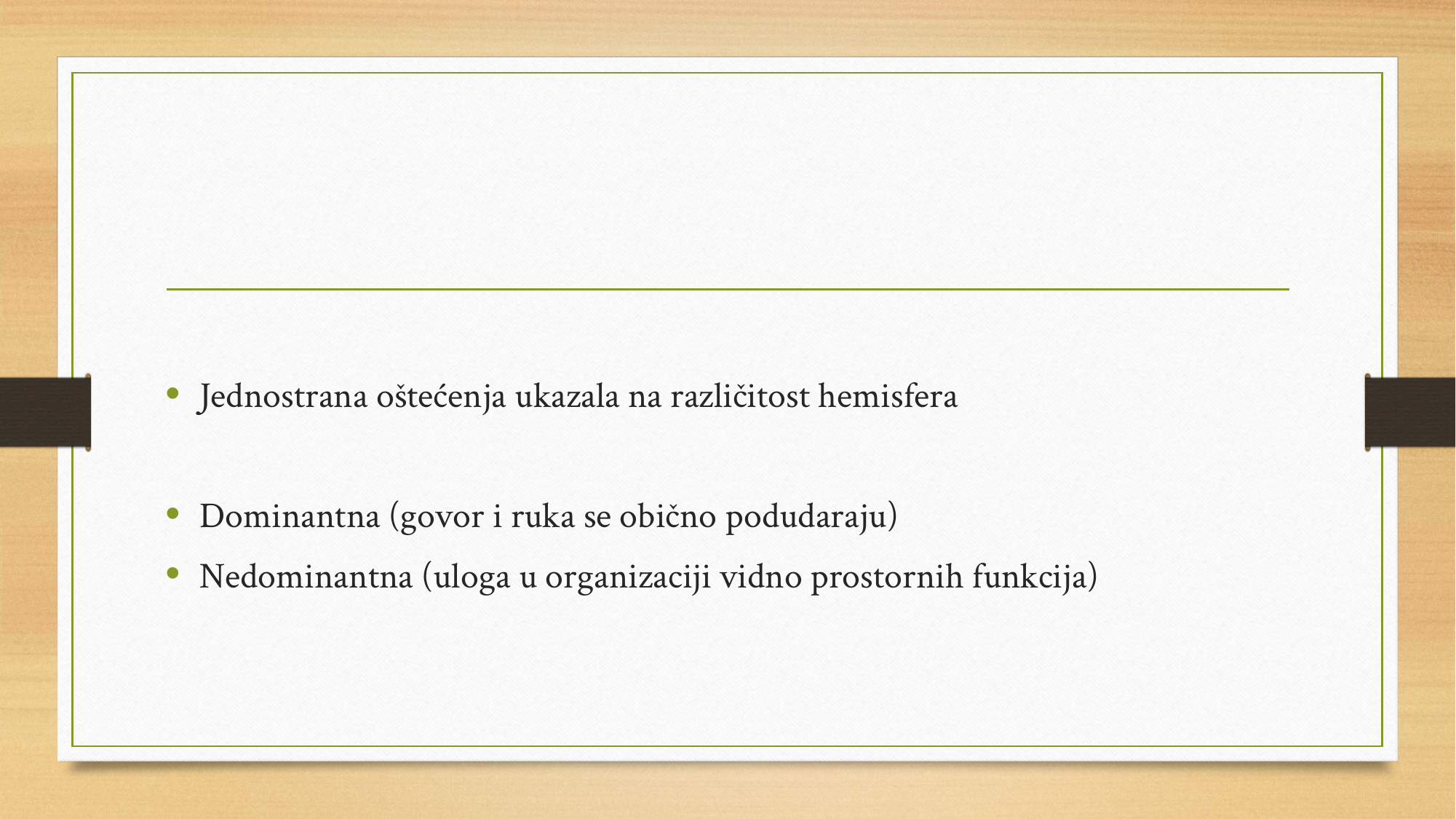

#

Jednostrana oštećenja ukazala na različitost hemisfera

Dominantna (govor i ruka se obično podudaraju)
Nedominantna (uloga u organizaciji vidno prostornih funkcija)